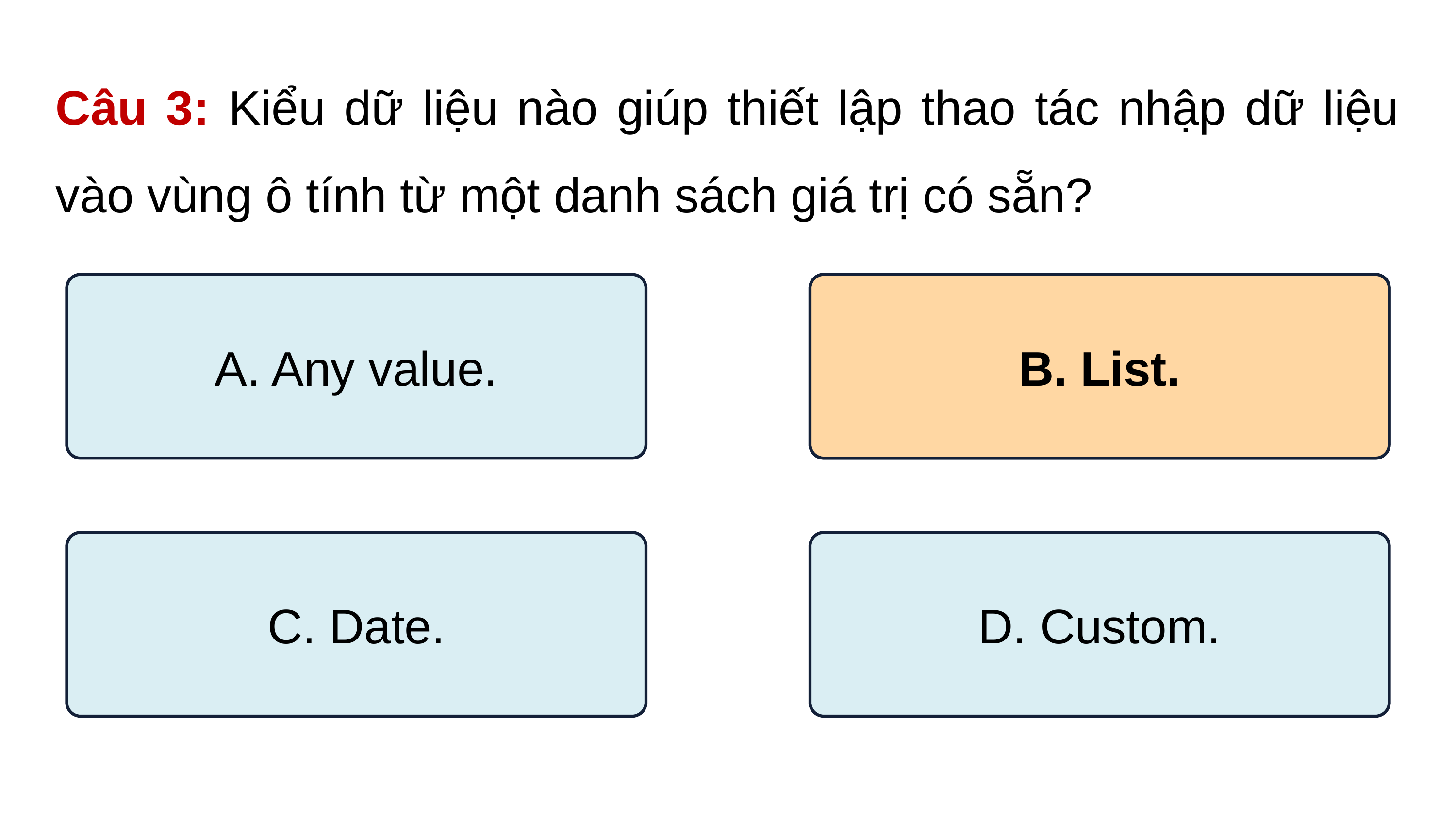

Câu 3: Kiểu dữ liệu nào giúp thiết lập thao tác nhập dữ liệu vào vùng ô tính từ một danh sách giá trị có sẵn?
A. Any value.
B. List.
B. List.
C. Date.
D. Custom.